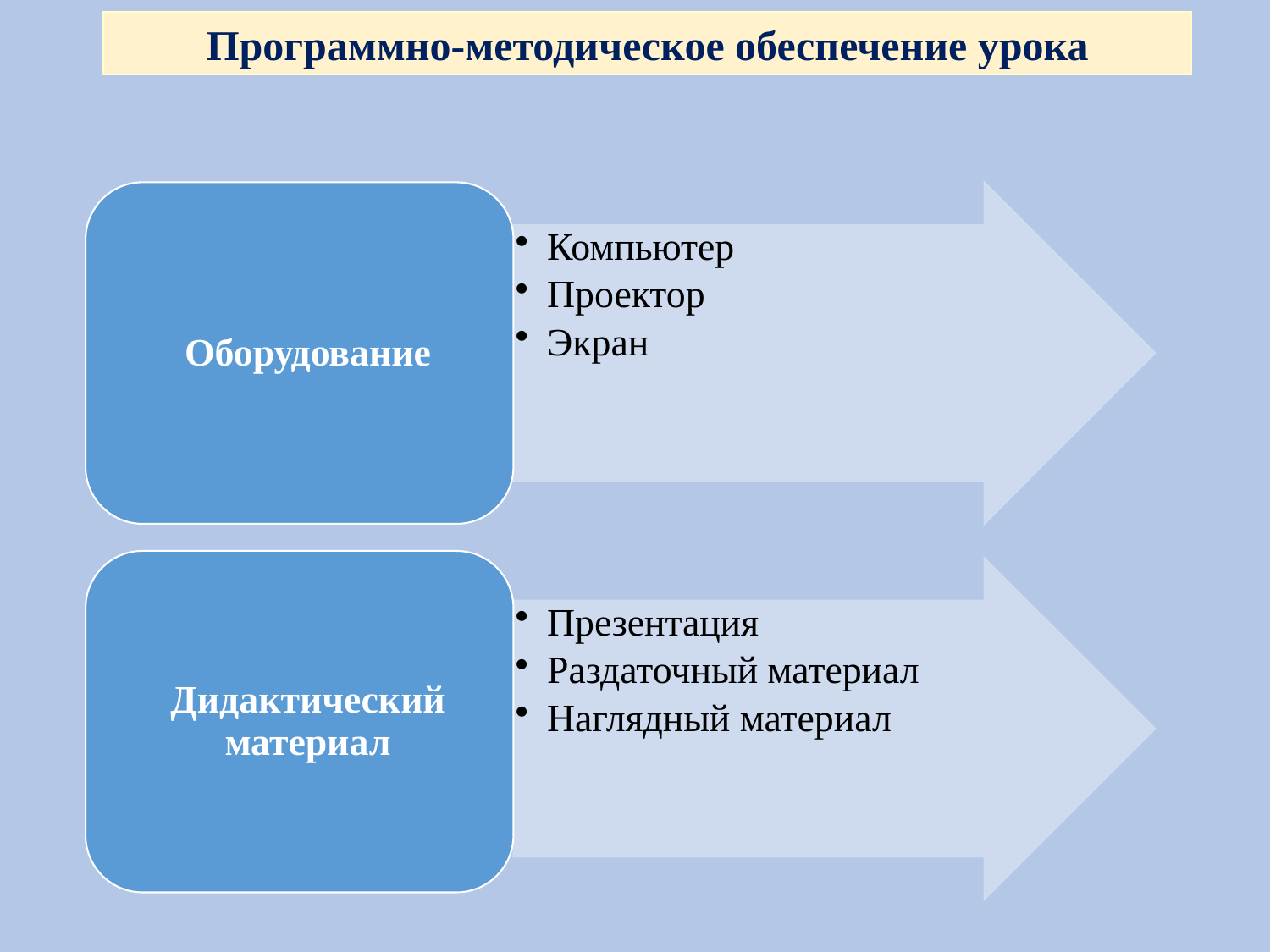

Программно-методическое обеспечение урока
Компьютер
Проектор
Экран
Оборудование
Презентация
Раздаточный материал
Наглядный материал
Дидактический материал